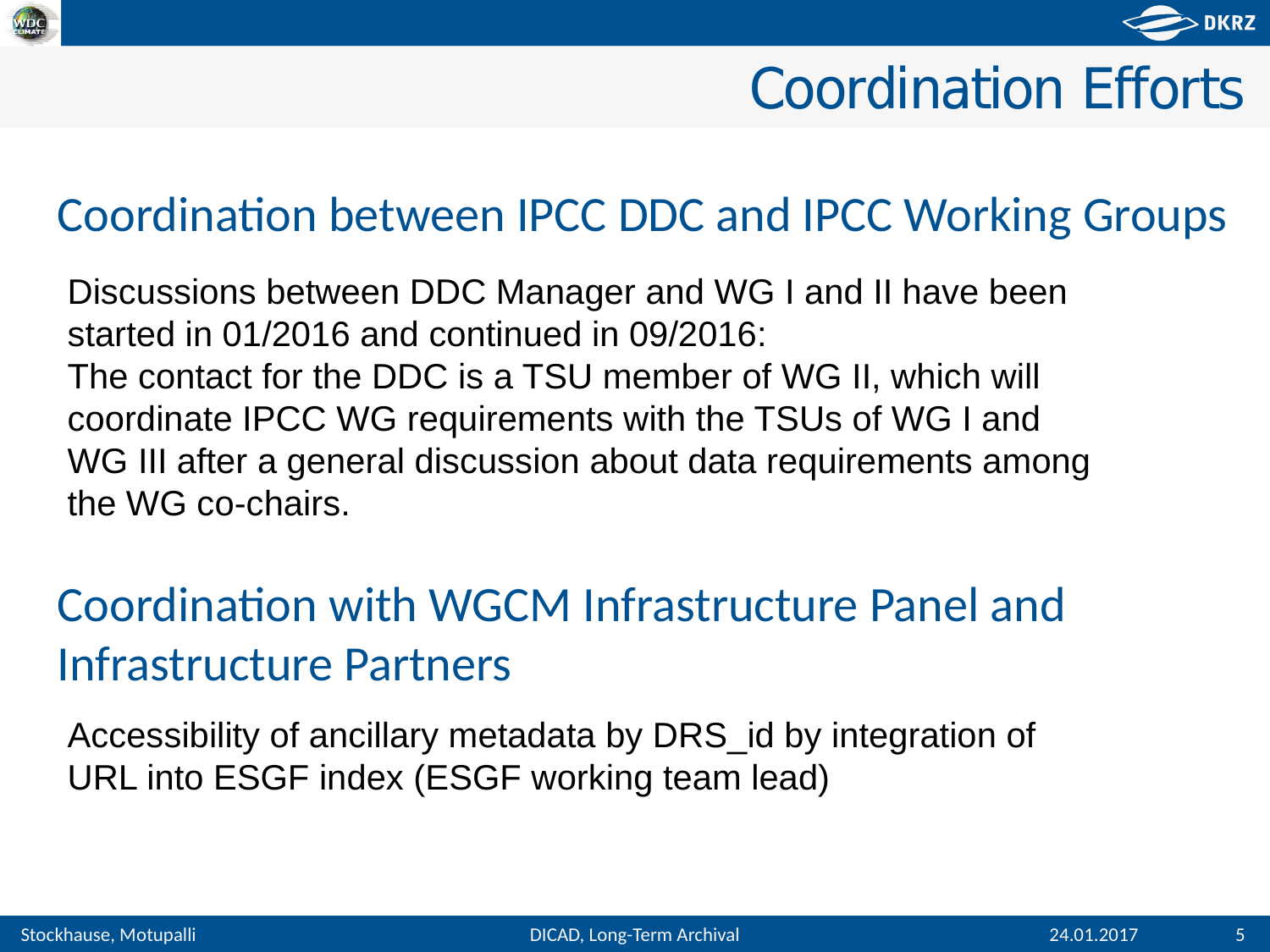

# Coordination Efforts
Coordination between IPCC DDC and IPCC Working Groups
Discussions between DDC Manager and WG I and II have been started in 01/2016 and continued in 09/2016:
The contact for the DDC is a TSU member of WG II, which will coordinate IPCC WG requirements with the TSUs of WG I and WG III after a general discussion about data requirements among the WG co-chairs.
Coordination with WGCM Infrastructure Panel and Infrastructure Partners
Accessibility of ancillary metadata by DRS_id by integration of URL into ESGF index (ESGF working team lead)
5
DICAD, Long-Term Archival
24.01.2017